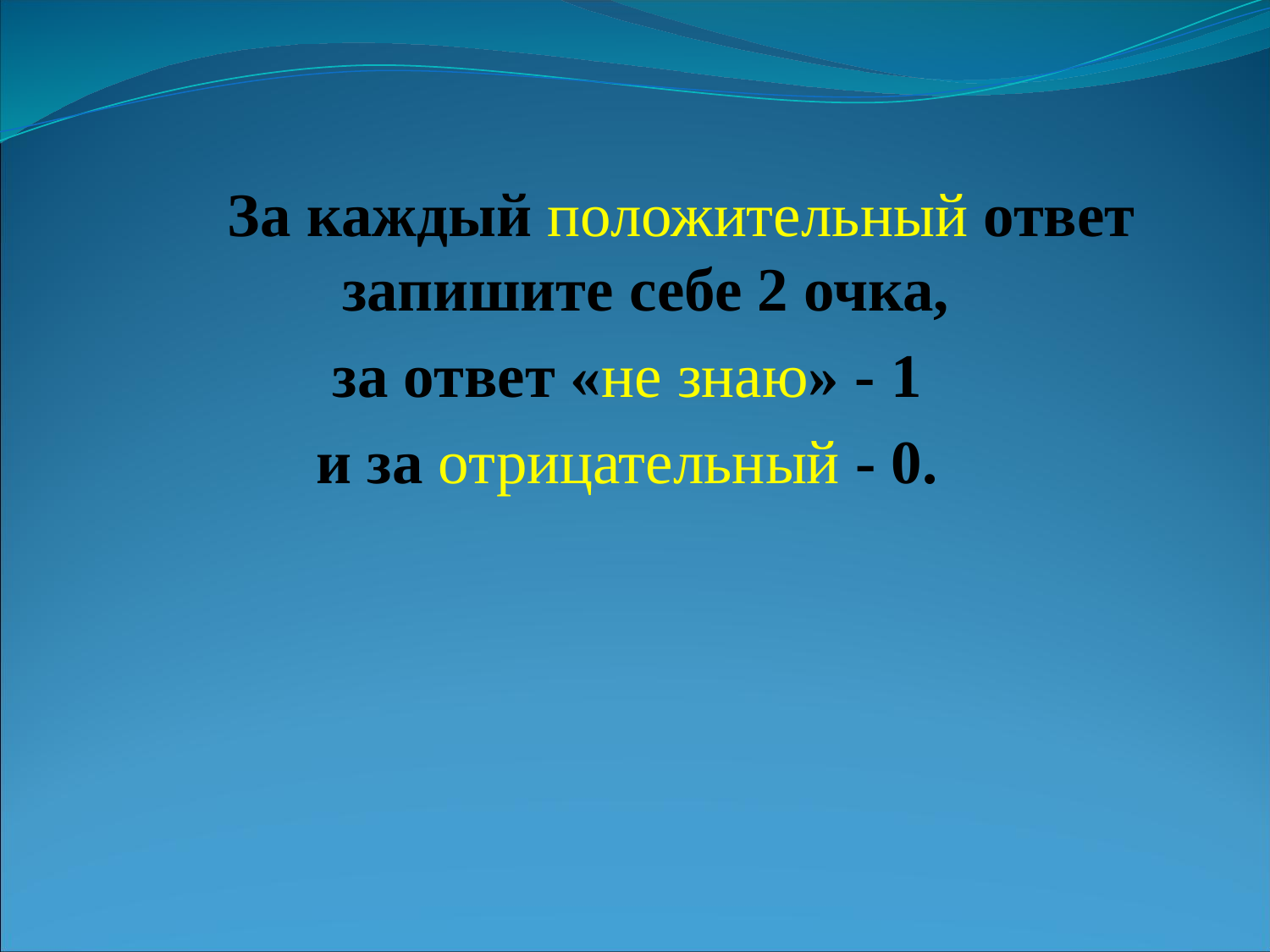

За каждый положительный ответ запишите себе 2 очка,
за ответ «не знаю» - 1
и за отрицательный - 0.